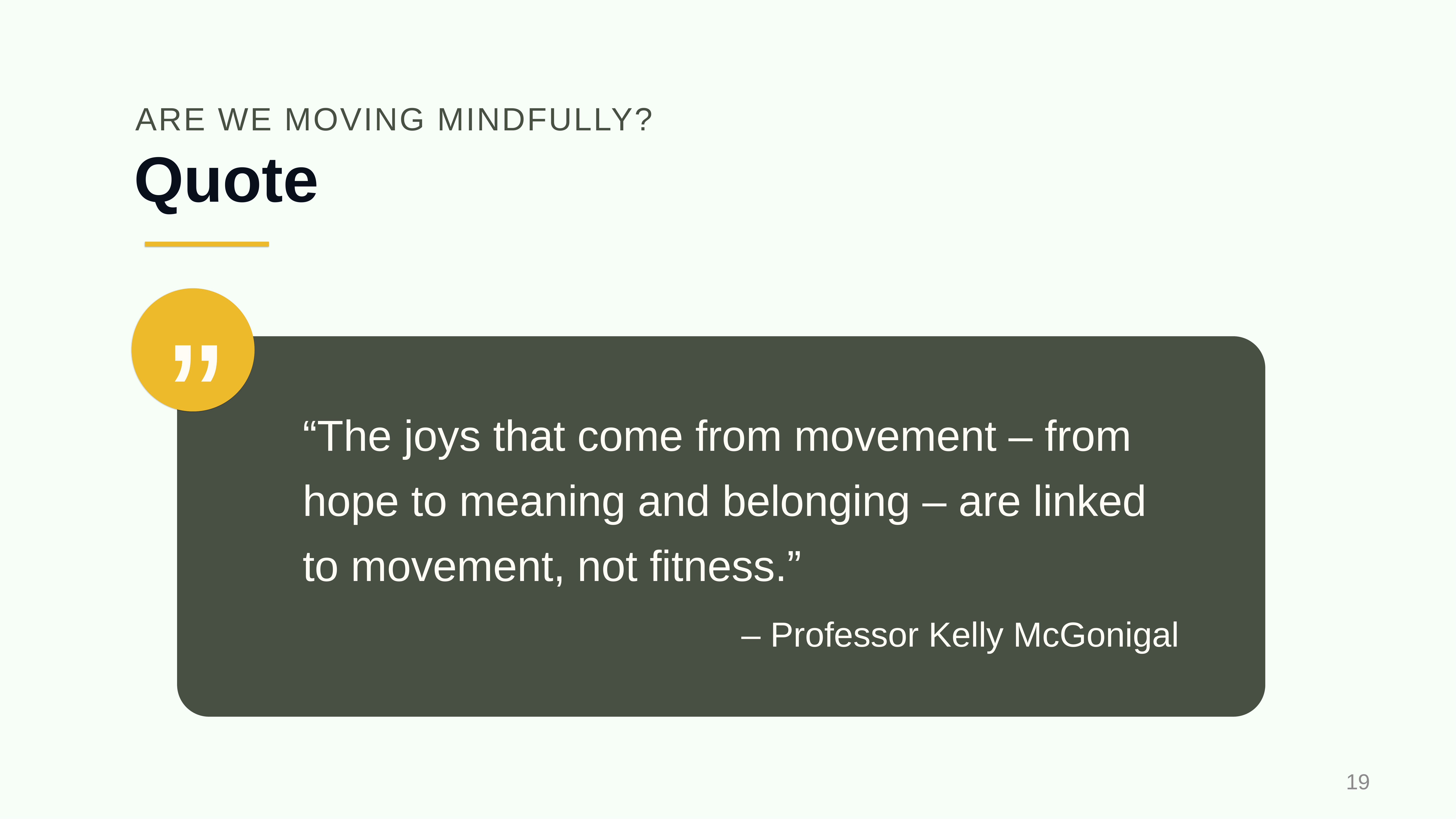

ARE WE MOVING MINDFULLY?
# Quote

”

“The joys that come from movement – from hope to meaning and belonging – are linked to movement, not fitness.”
– Professor Kelly McGonigal
19